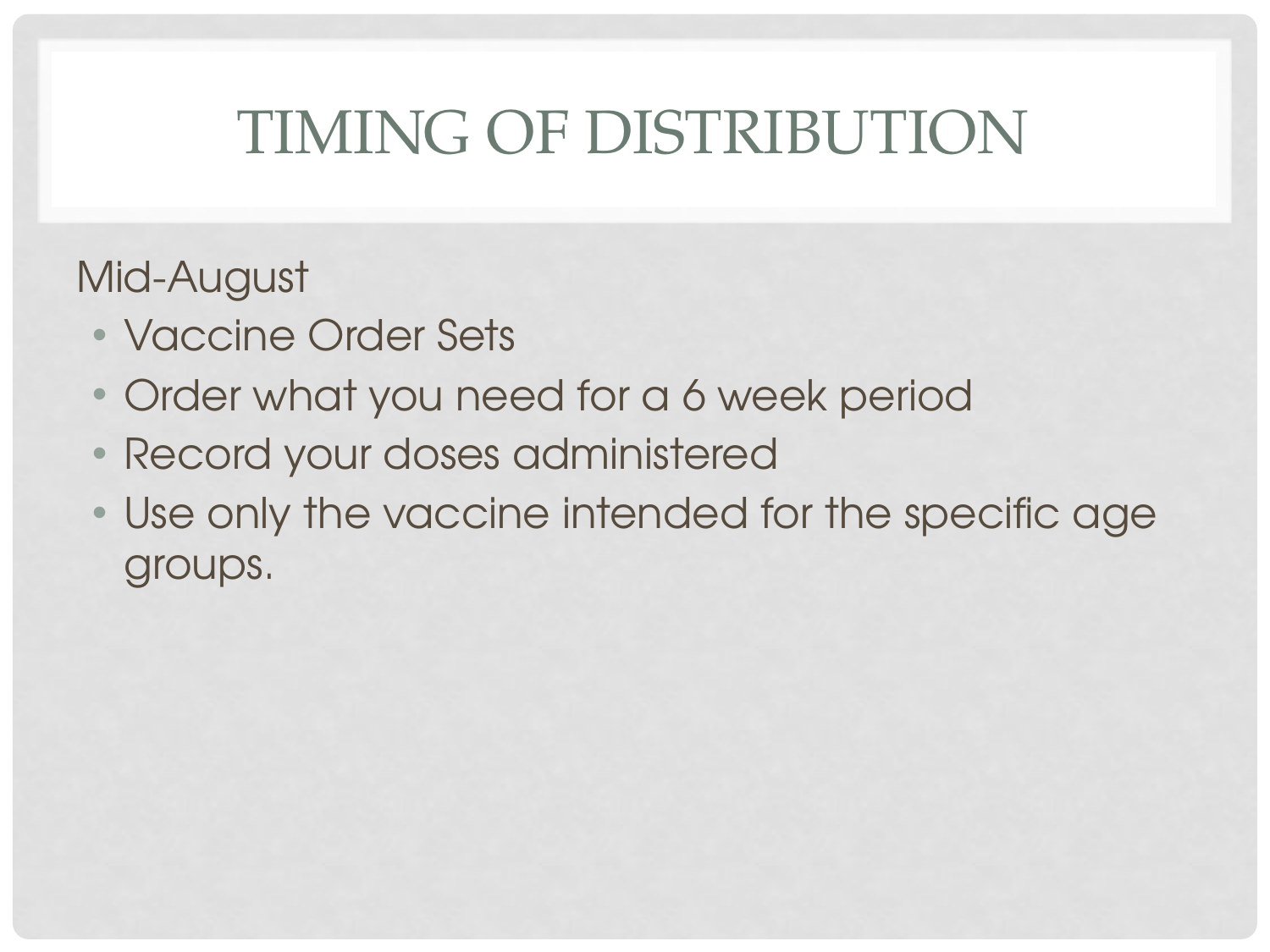

# Timing of Distribution
Mid-August
Vaccine Order Sets
Order what you need for a 6 week period
Record your doses administered
Use only the vaccine intended for the specific age groups.